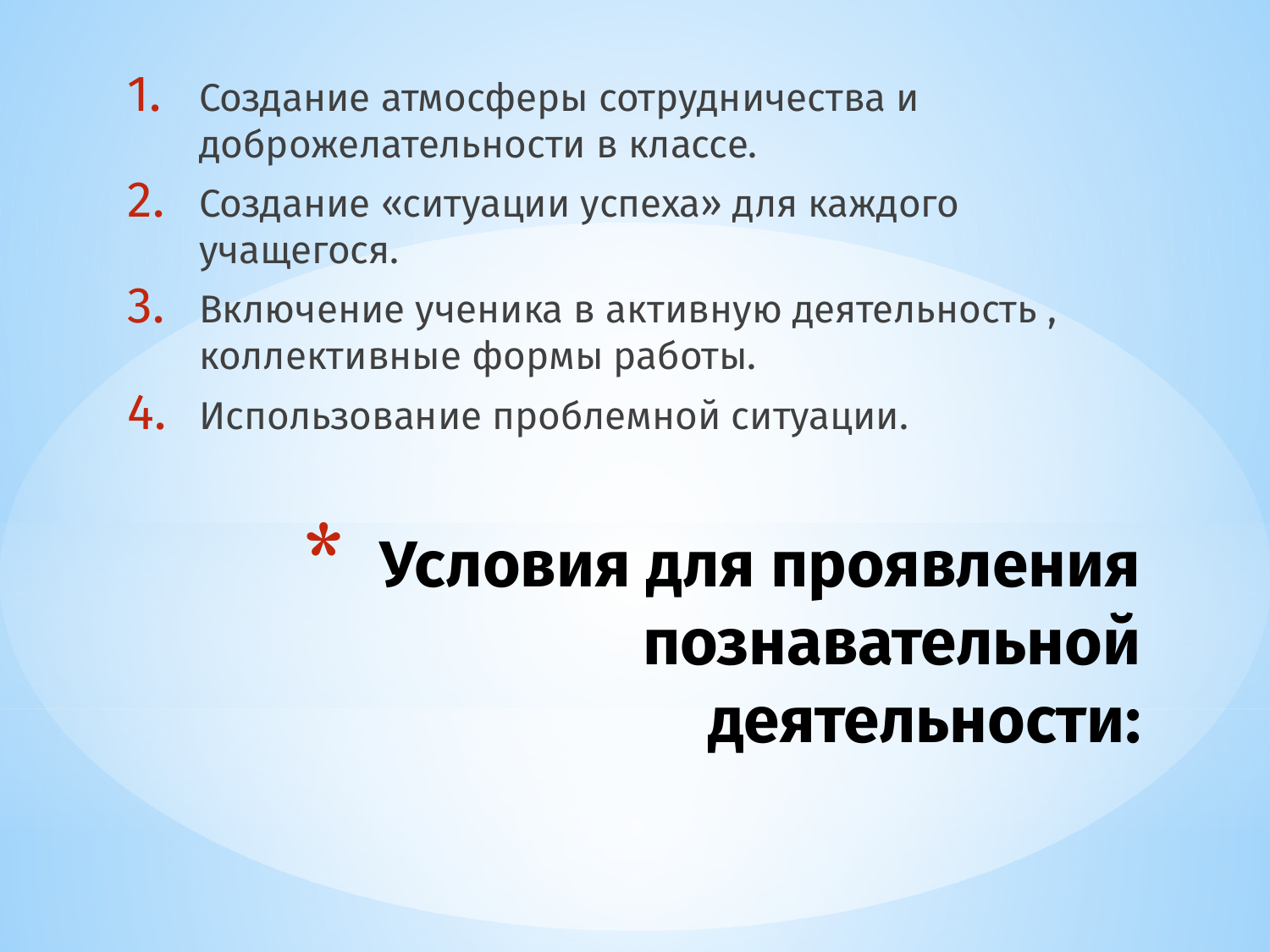

Создание атмосферы сотрудничества и доброжелательности в классе.
Создание «ситуации успеха» для каждого учащегося.
Включение ученика в активную деятельность , коллективные формы работы.
Использование проблемной ситуации.

# Условия для проявления познавательной деятельности: